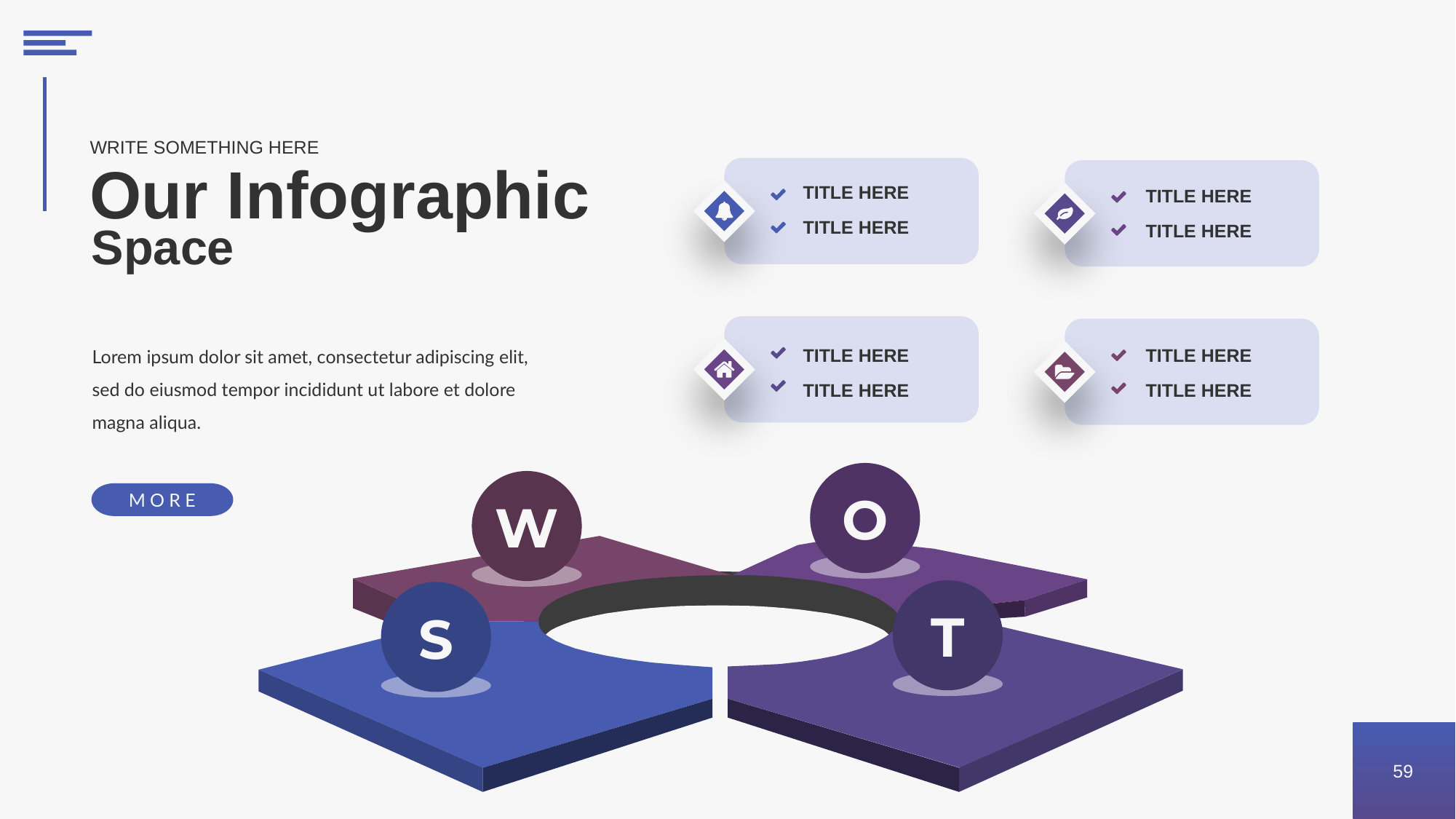

WRITE SOMETHING HERE
Our Infographic
Space

TITLE HERE
TITLE HERE

TITLE HERE
TITLE HERE

Lorem ipsum dolor sit amet, consectetur adipiscing elit, sed do eiusmod tempor incididunt ut labore et dolore magna aliqua.
TITLE HERE
TITLE HERE

TITLE HERE
TITLE HERE

O

W

T

S

MORE